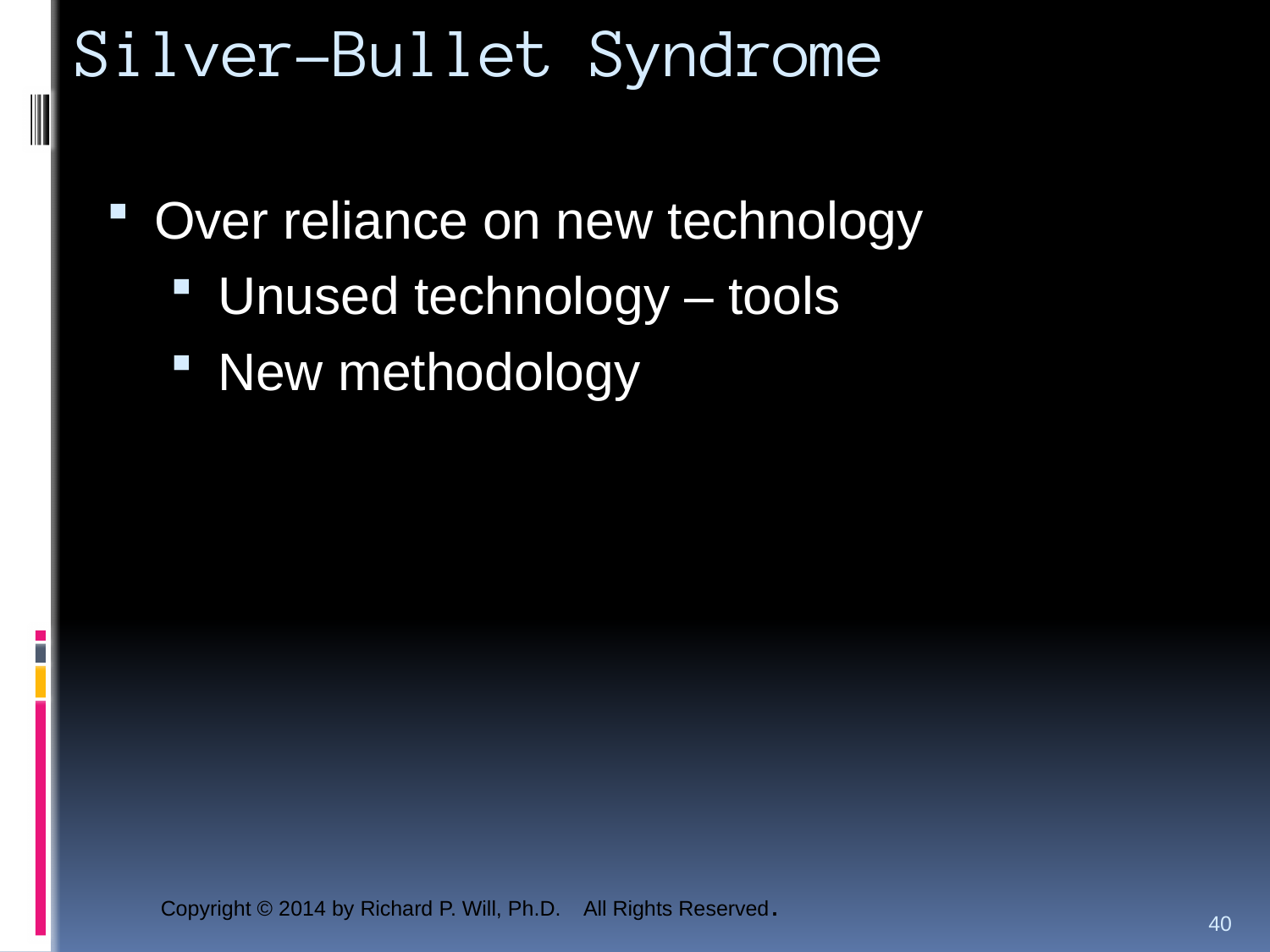

# Silver-Bullet Syndrome

Over reliance on new technology
Unused technology – tools
New methodology

40